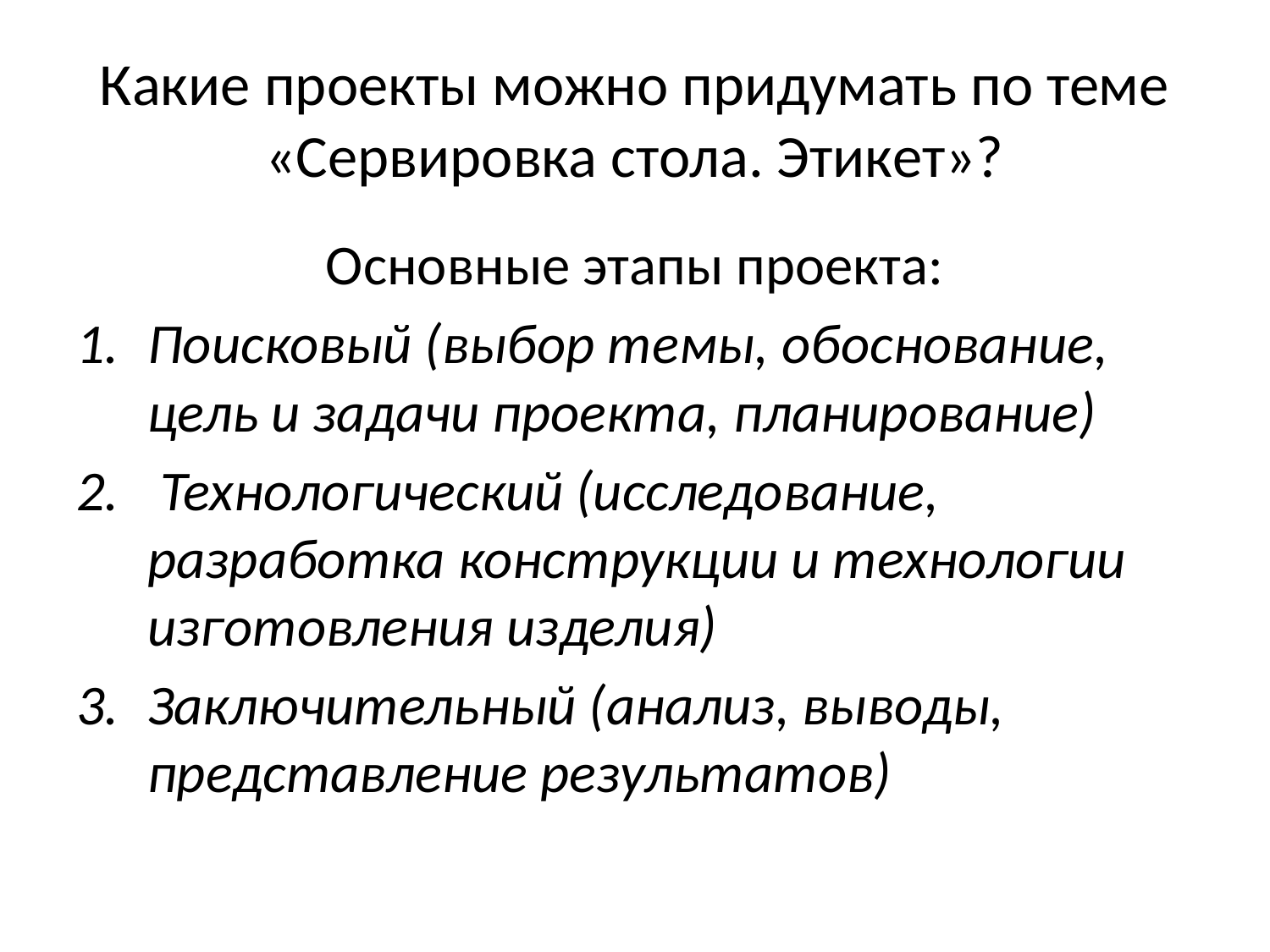

# Какие проекты можно придумать по теме «Сервировка стола. Этикет»?
Основные этапы проекта:
Поисковый (выбор темы, обоснование, цель и задачи проекта, планирование)
 Технологический (исследование, разработка конструкции и технологии изготовления изделия)
Заключительный (анализ, выводы, представление результатов)